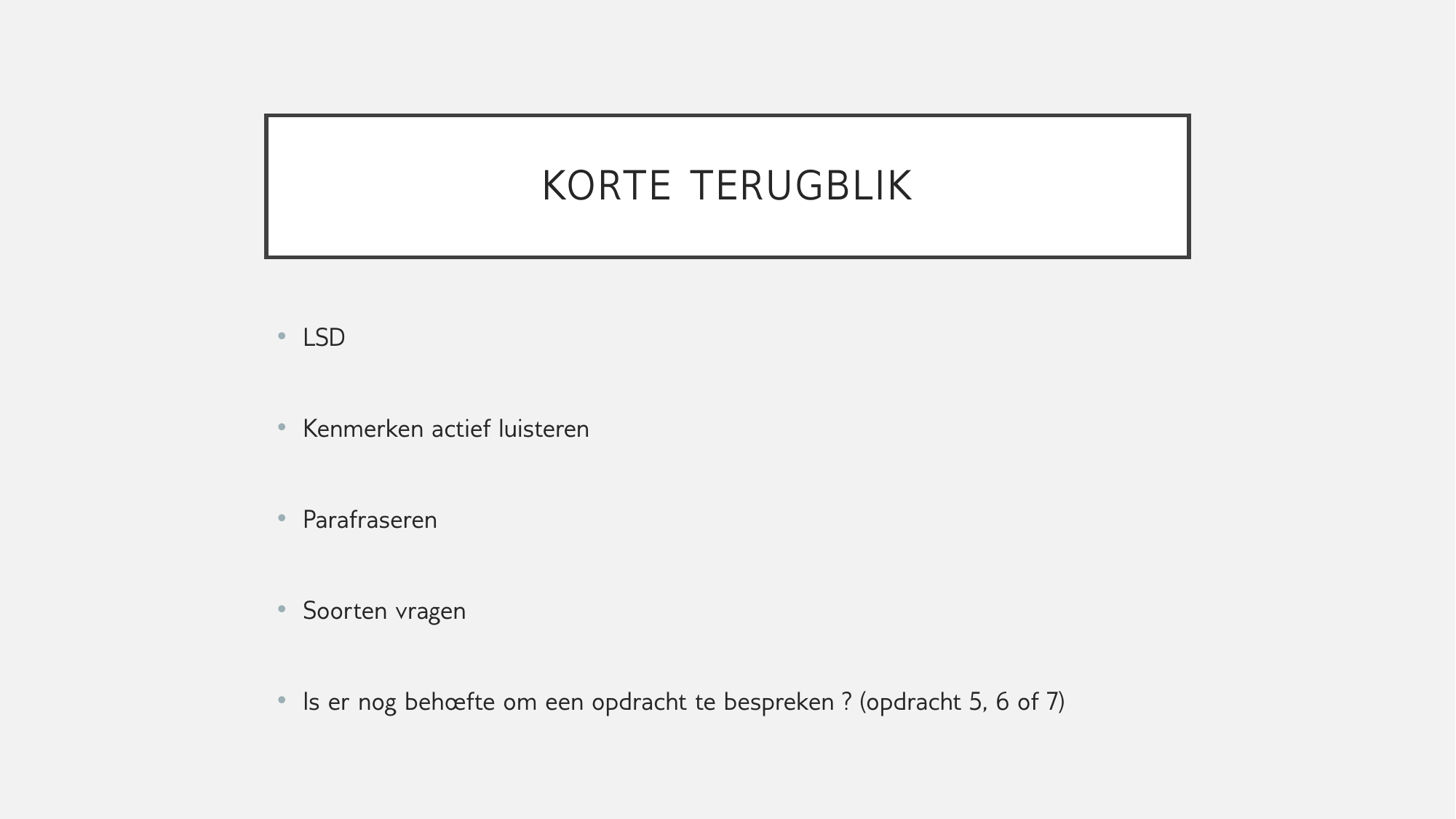

# Korte terugblik
LSD

Kenmerken actief luisteren

Parafraseren

Soorten vragen

Is er nog behoefte om een opdracht te bespreken ? (opdracht 5, 6 of 7)